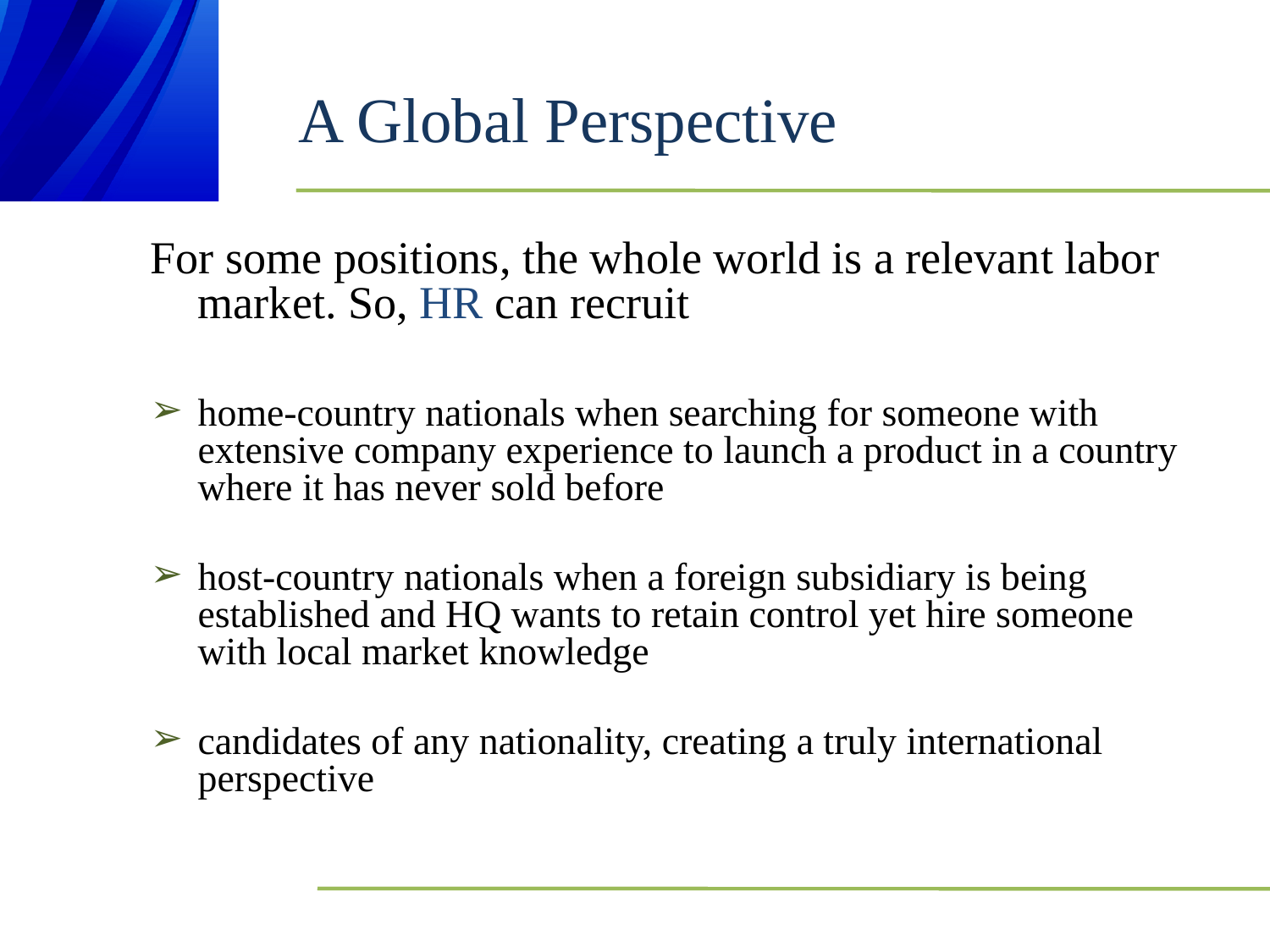

# A Global Perspective
For some positions, the whole world is a relevant labor market. So, HR can recruit

home-country nationals when searching for someone with extensive company experience to launch a product in a country where it has never sold before

host-country nationals when a foreign subsidiary is being established and HQ wants to retain control yet hire someone with local market knowledge

candidates of any nationality, creating a truly international perspective